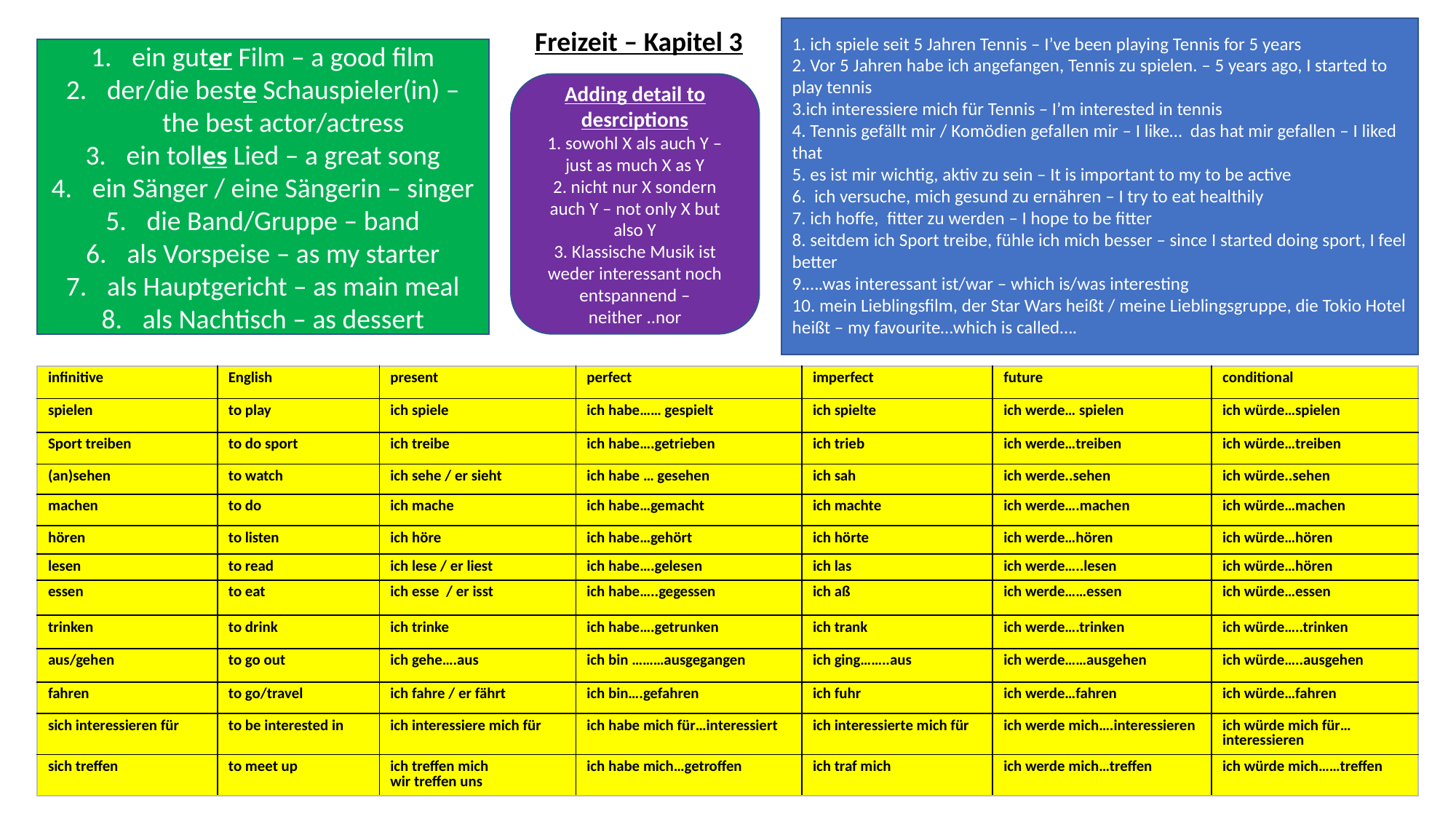

Freizeit – Kapitel 3

1. ich spiele seit 5 Jahren Tennis – I’ve been playing Tennis for 5 years
2. Vor 5 Jahren habe ich angefangen, Tennis zu spielen. – 5 years ago, I started to play tennis
3.ich interessiere mich für Tennis – I’m interested in tennis
4. Tennis gefällt mir / Komödien gefallen mir – I like…  das hat mir gefallen – I liked that
5. es ist mir wichtig, aktiv zu sein – It is important to my to be active
6.  ich versuche, mich gesund zu ernähren – I try to eat healthily
7. ich hoffe,  fitter zu werden – I hope to be fitter
8. seitdem ich Sport treibe, fühle ich mich besser – since I started doing sport, I feel better
9.….was interessant ist/war – which is/was interesting
10. mein Lieblingsfilm, der Star Wars heißt / meine Lieblingsgruppe, die Tokio Hotel heißt – my favourite…which is called….

ein guter Film – a good film
der/die beste Schauspieler(in) – the best actor/actress
ein tolles Lied – a great song
ein Sänger / eine Sängerin – singer
die Band/Gruppe – band
als Vorspeise – as my starter
als Hauptgericht – as main meal
als Nachtisch – as dessert
Adding detail to desrciptions
1. sowohl X als auch Y – just as much X as Y
2. nicht nur X sondern auch Y – not only X but also Y
3. Klassische Musik ist weder interessant noch entspannend – neither ..nor
| infinitive | English | present | perfect | imperfect | future | conditional |
| --- | --- | --- | --- | --- | --- | --- |
| spielen | to play | ich spiele | ich habe…… gespielt | ich spielte | ich werde… spielen | ich würde…spielen |
| Sport treiben | to do sport | ich treibe | ich habe….getrieben | ich trieb | ich werde…treiben | ich würde…treiben |
| (an)sehen | to watch | ich sehe / er sieht | ich habe … gesehen | ich sah | ich werde..sehen | ich würde..sehen |
| machen | to do | ich mache | ich habe…gemacht | ich machte | ich werde….machen | ich würde…machen |
| hören | to listen | ich höre | ich habe…gehört | ich hörte | ich werde…hören | ich würde…hören |
| lesen | to read | ich lese / er liest | ich habe….gelesen | ich las | ich werde…..lesen | ich würde…hören |
| essen | to eat | ich esse / er isst | ich habe…..gegessen | ich aß | ich werde……essen | ich würde…essen |
| trinken | to drink | ich trinke | ich habe….getrunken | ich trank | ich werde….trinken | ich würde…..trinken |
| aus/gehen | to go out | ich gehe….aus | ich bin ………ausgegangen | ich ging……..aus | ich werde……ausgehen | ich würde…..ausgehen |
| fahren | to go/travel | ich fahre / er fährt | ich bin….gefahren | ich fuhr | ich werde…fahren | ich würde…fahren |
| sich interessieren für | to be interested in | ich interessiere mich für | ich habe mich für…interessiert | ich interessierte mich für | ich werde mich….interessieren | ich würde mich für…interessieren |
| sich treffen | to meet up | ich treffen mich wir treffen uns | ich habe mich…getroffen | ich traf mich | ich werde mich…treffen | ich würde mich……treffen |